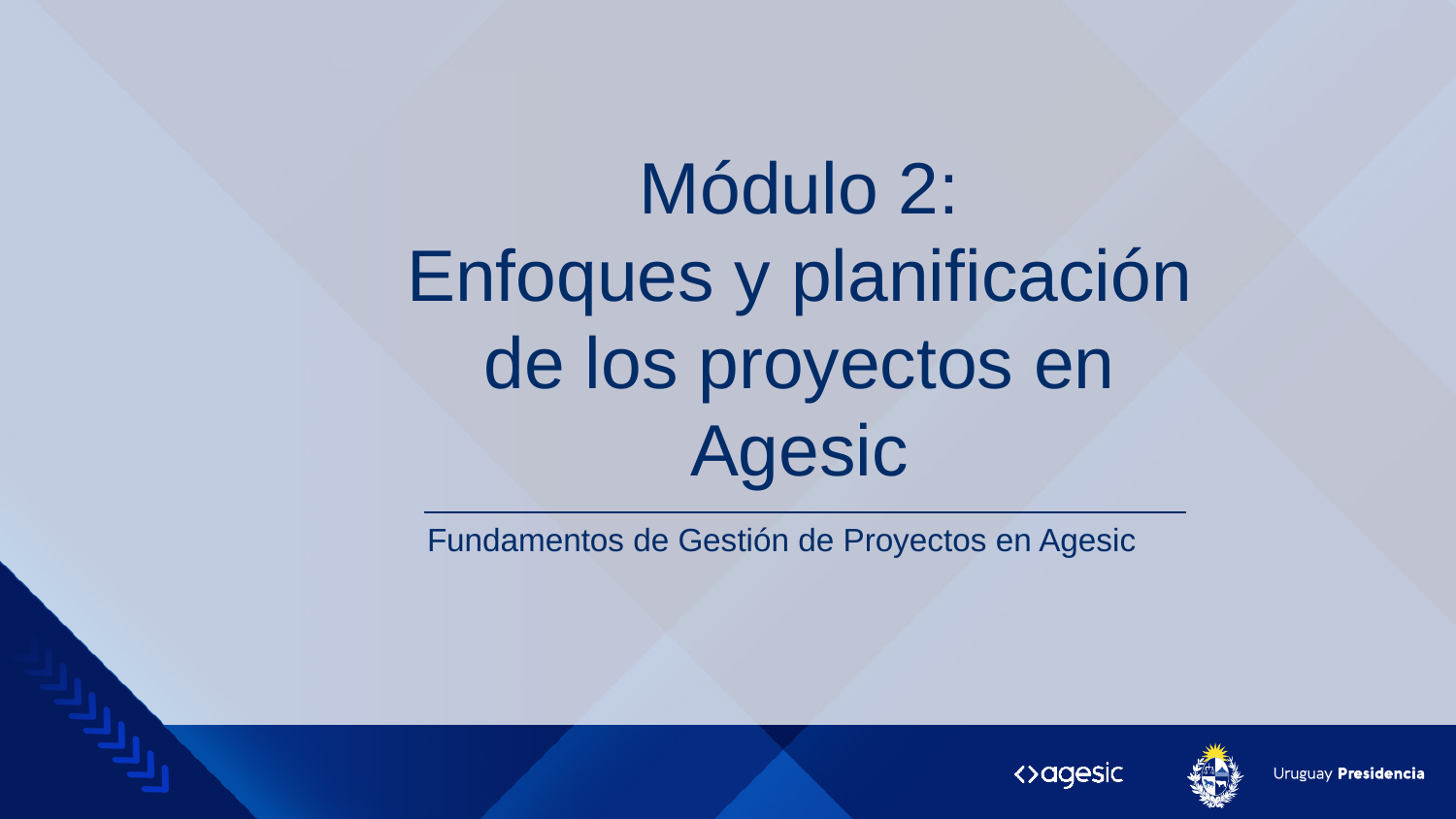

Módulo 2:
Enfoques y planificación de los proyectos en Agesic

Fundamentos de Gestión de Proyectos en Agesic